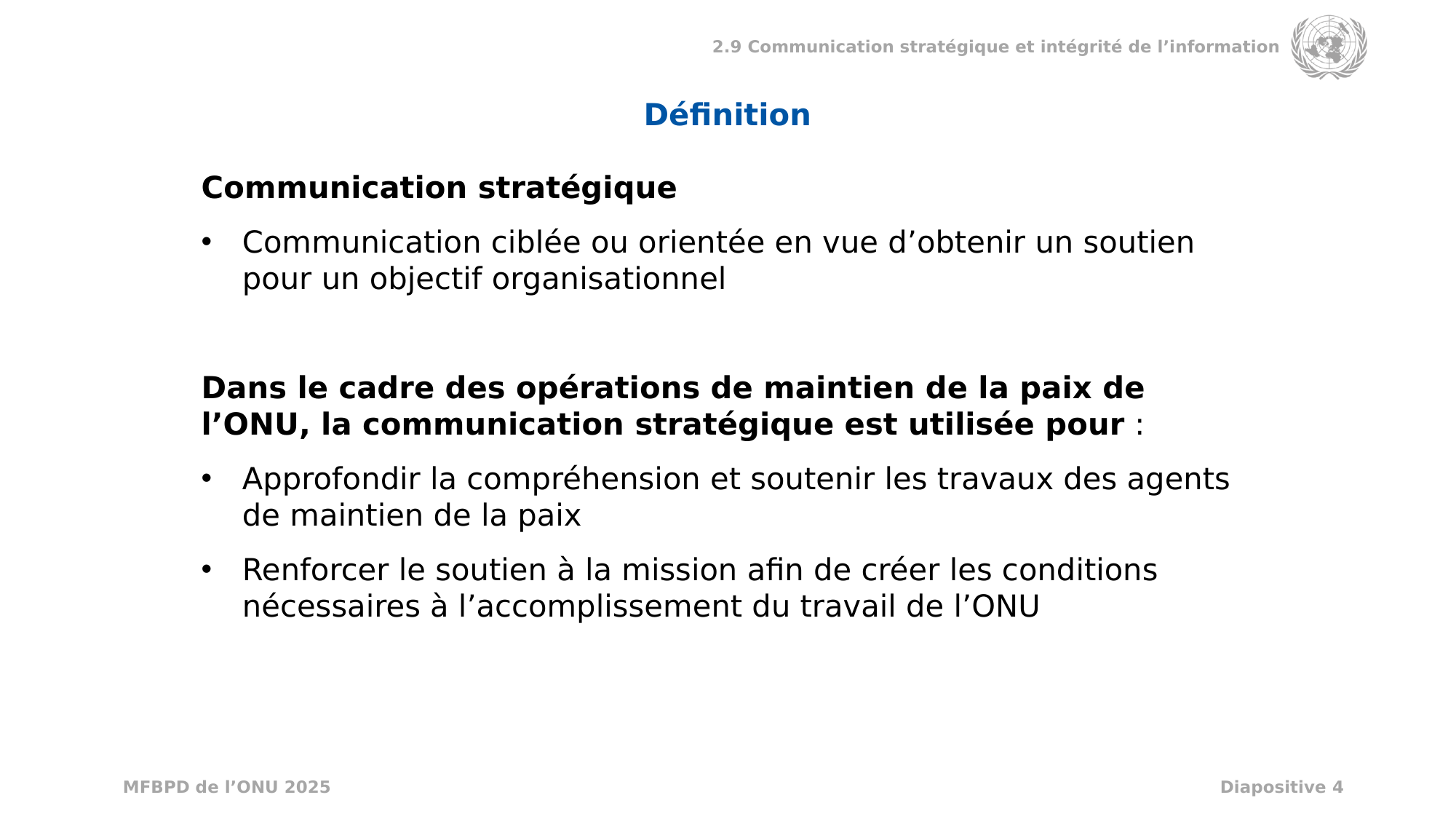

Définition
Communication stratégique
Communication ciblée ou orientée en vue d’obtenir un soutien pour un objectif organisationnel

Dans le cadre des opérations de maintien de la paix de l’ONU, la communication stratégique est utilisée pour :
Approfondir la compréhension et soutenir les travaux des agents de maintien de la paix
Renforcer le soutien à la mission afin de créer les conditions nécessaires à l’accomplissement du travail de l’ONU